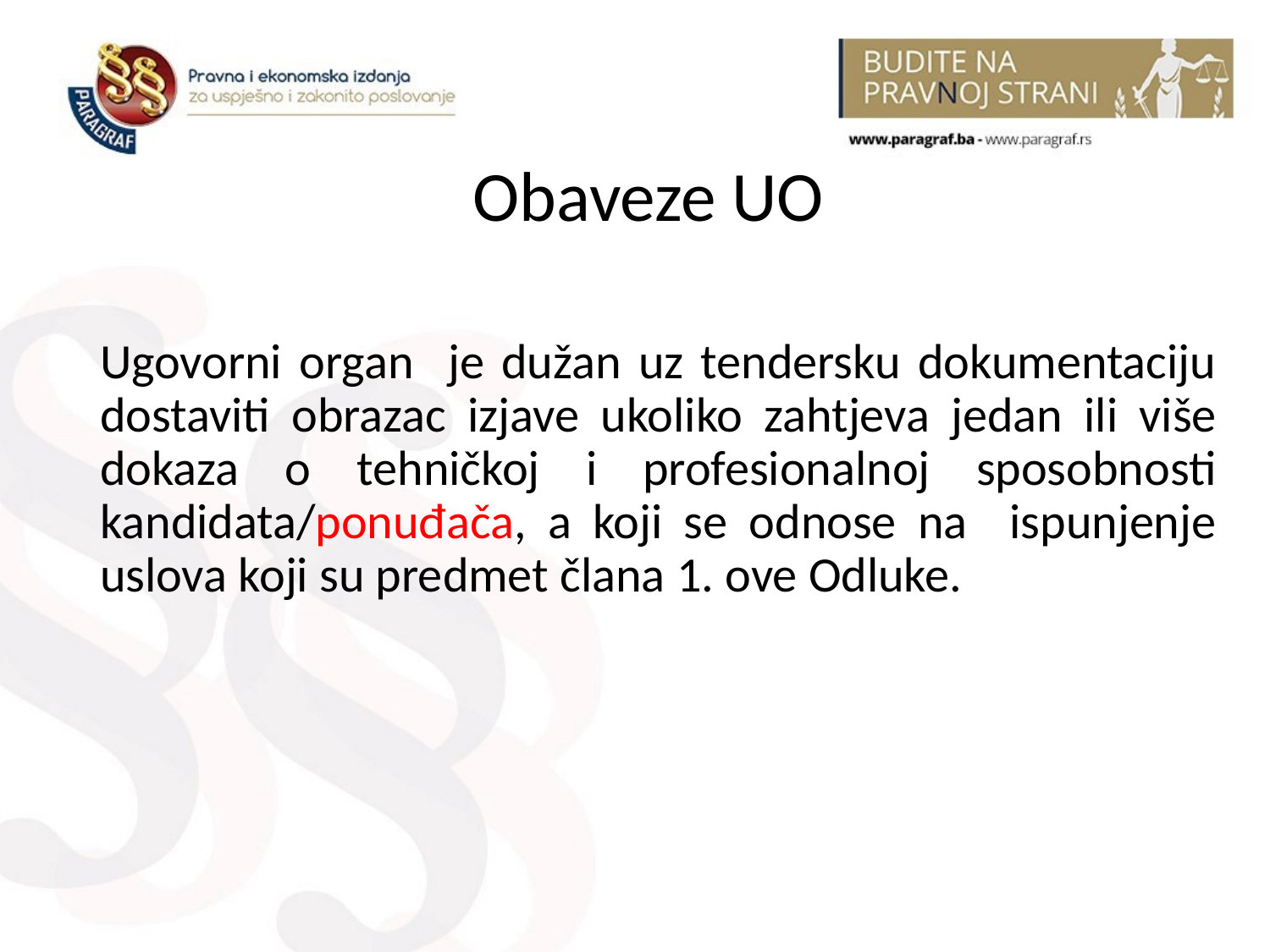

# Obaveze UO

Ugovorni organ  je dužan uz tendersku dokumentaciju dostaviti obrazac izjave ukoliko zahtjeva jedan ili više dokaza o tehničkoj i profesionalnoj sposobnosti kandidata/ponuđača, a koji se odnose na  ispunjenje uslova koji su predmet člana 1. ove Odluke.